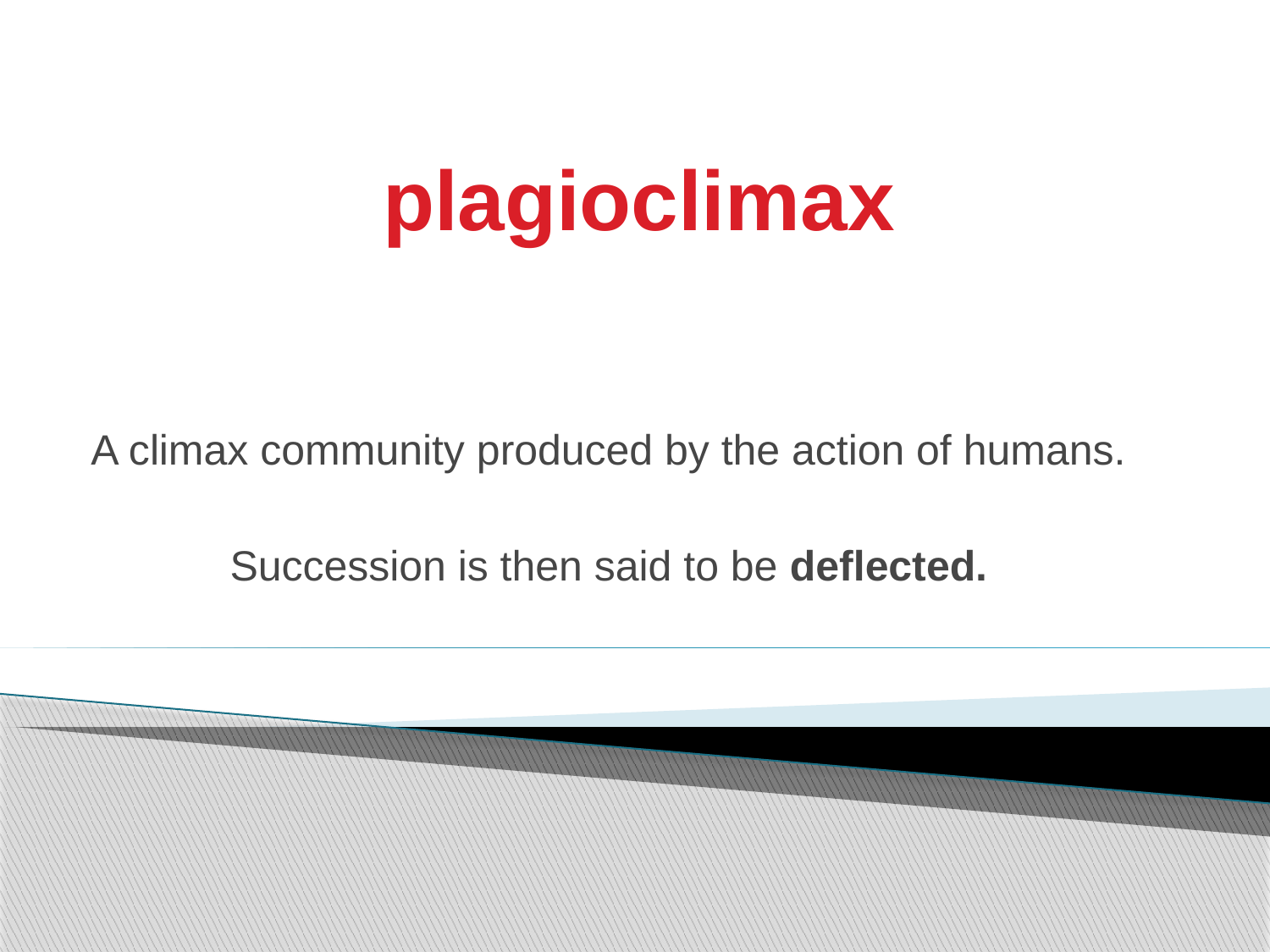

# plagioclimax
A climax community produced by the action of humans.

Succession is then said to be deflected.